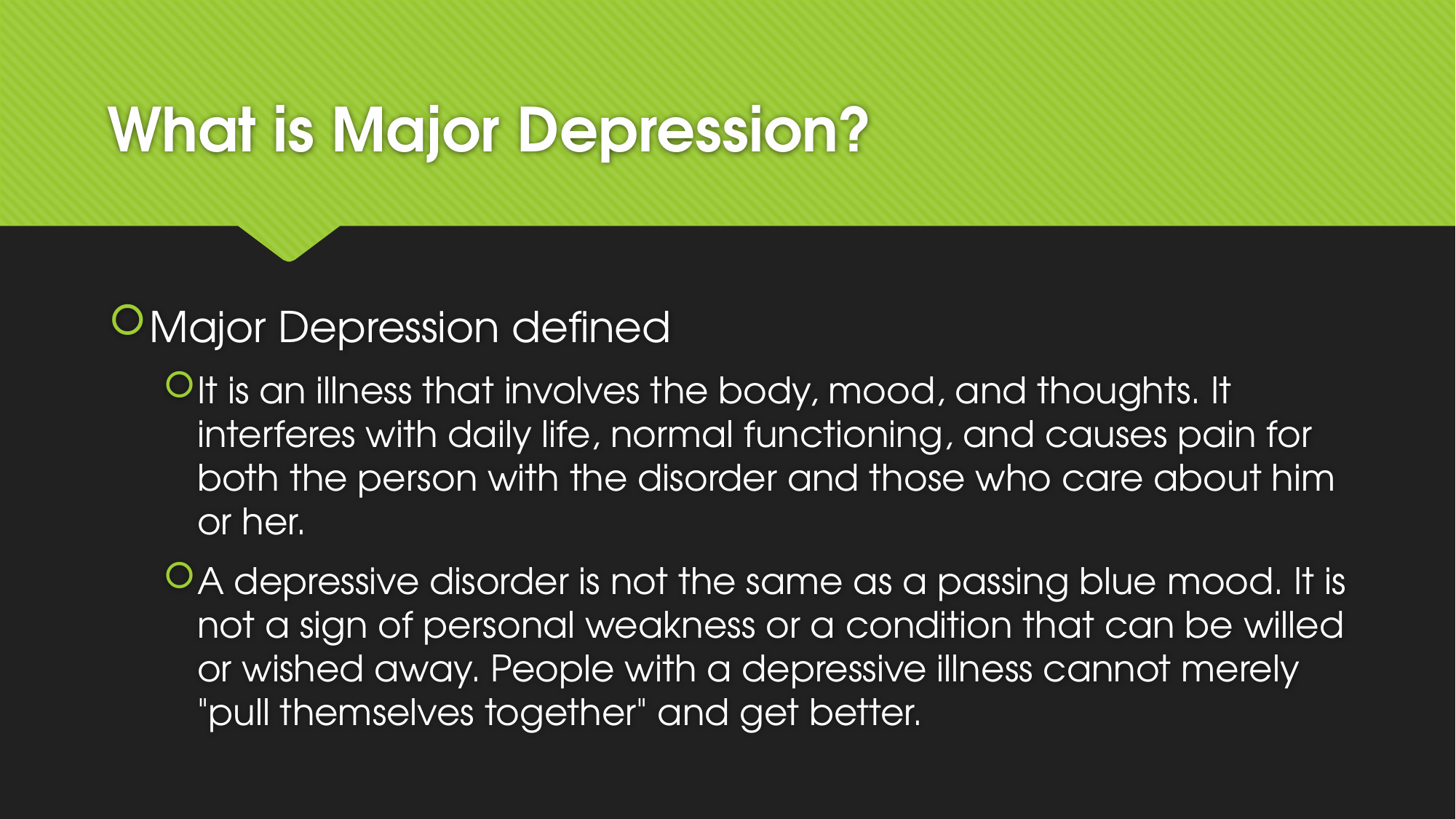

# What is Major Depression?
Major Depression defined
It is an illness that involves the body, mood, and thoughts. It interferes with daily life, normal functioning, and causes pain for both the person with the disorder and those who care about him or her.
A depressive disorder is not the same as a passing blue mood. It is not a sign of personal weakness or a condition that can be willed or wished away. People with a depressive illness cannot merely "pull themselves together" and get better.